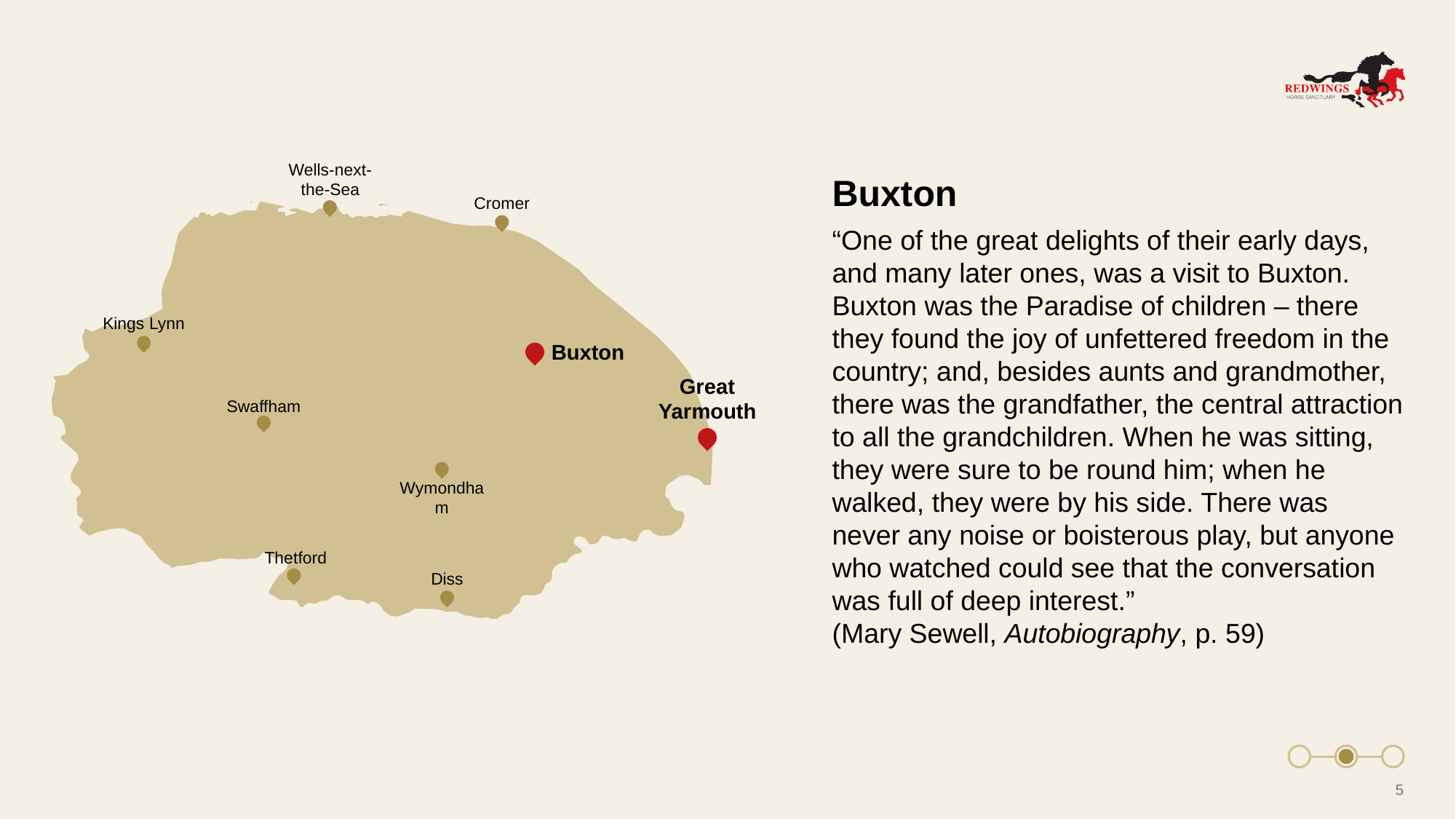

Wells-next-the-Sea

Buxton
“One of the great delights of their early days, and many later ones, was a visit to Buxton. Buxton was the Paradise of children – there they found the joy of unfettered freedom in the country; and, besides aunts and grandmother, there was the grandfather, the central attraction to all the grandchildren. When he was sitting, they were sure to be round him; when he walked, they were by his side. There was never any noise or boisterous play, but anyone who watched could see that the conversation was full of deep interest.”
(Mary Sewell, Autobiography, p. 59)
Cromer

Kings Lynn

Buxton

Great Yarmouth
Swaffham

Wymondham
Thetford

Diss

5